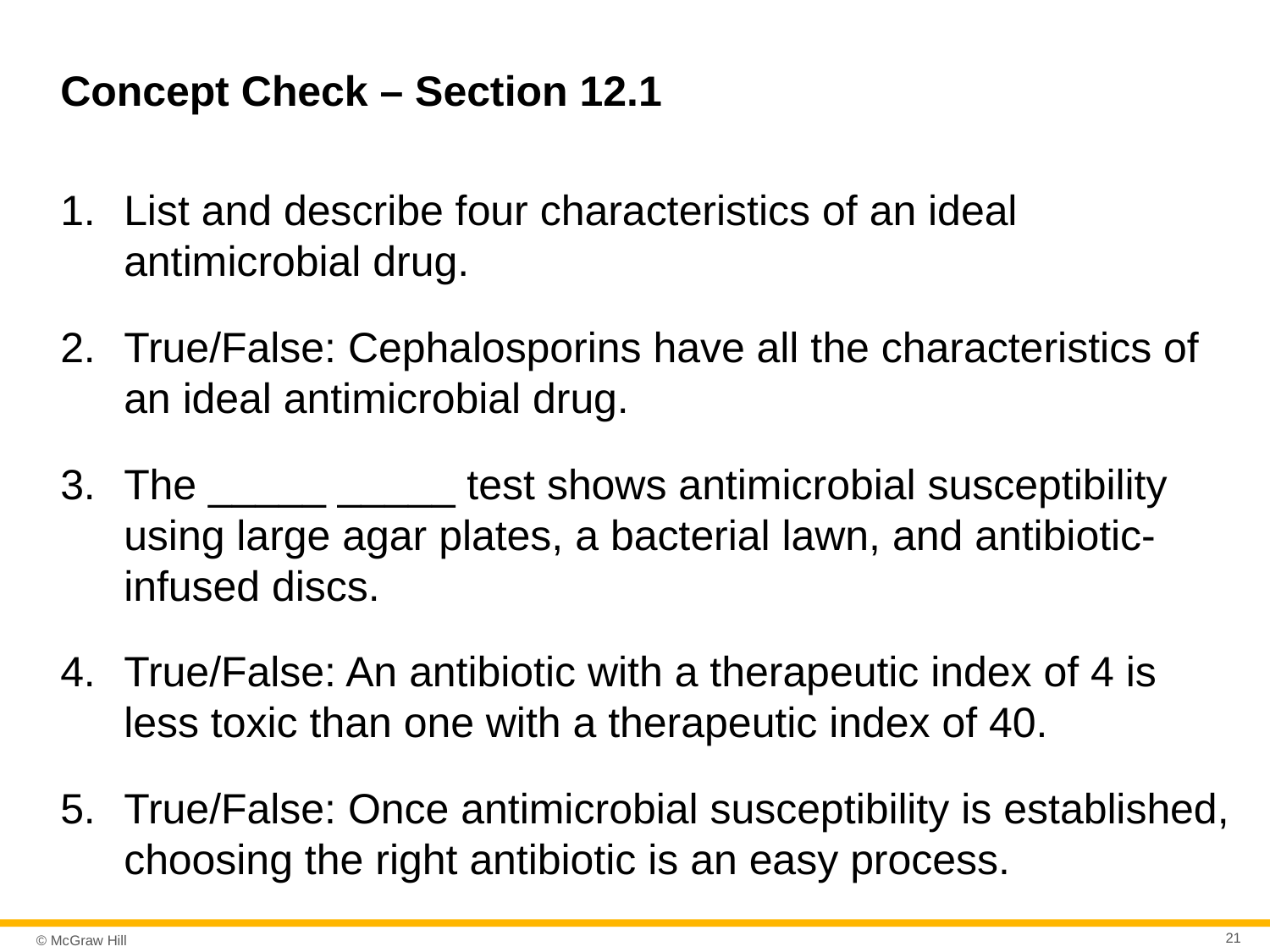

# Concept Check – Section 12.1
List and describe four characteristics of an ideal antimicrobial drug.
True/False: Cephalosporins have all the characteristics of an ideal antimicrobial drug.
The _____ _____ test shows antimicrobial susceptibility using large agar plates, a bacterial lawn, and antibiotic-infused discs.
True/False: An antibiotic with a therapeutic index of 4 is less toxic than one with a therapeutic index of 40.
True/False: Once antimicrobial susceptibility is established, choosing the right antibiotic is an easy process.